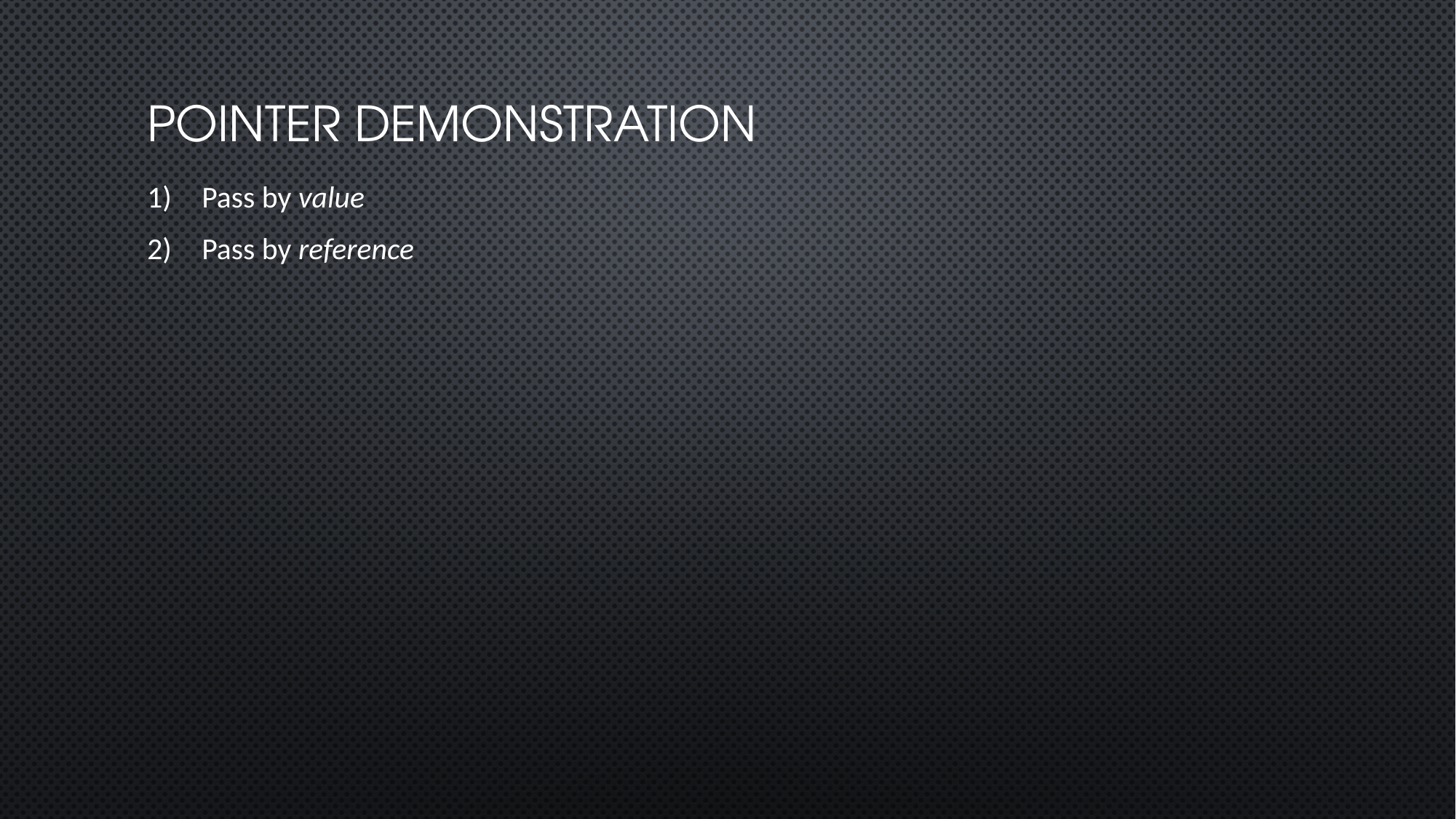

# Pointer Demonstration
Pass by value
Pass by reference